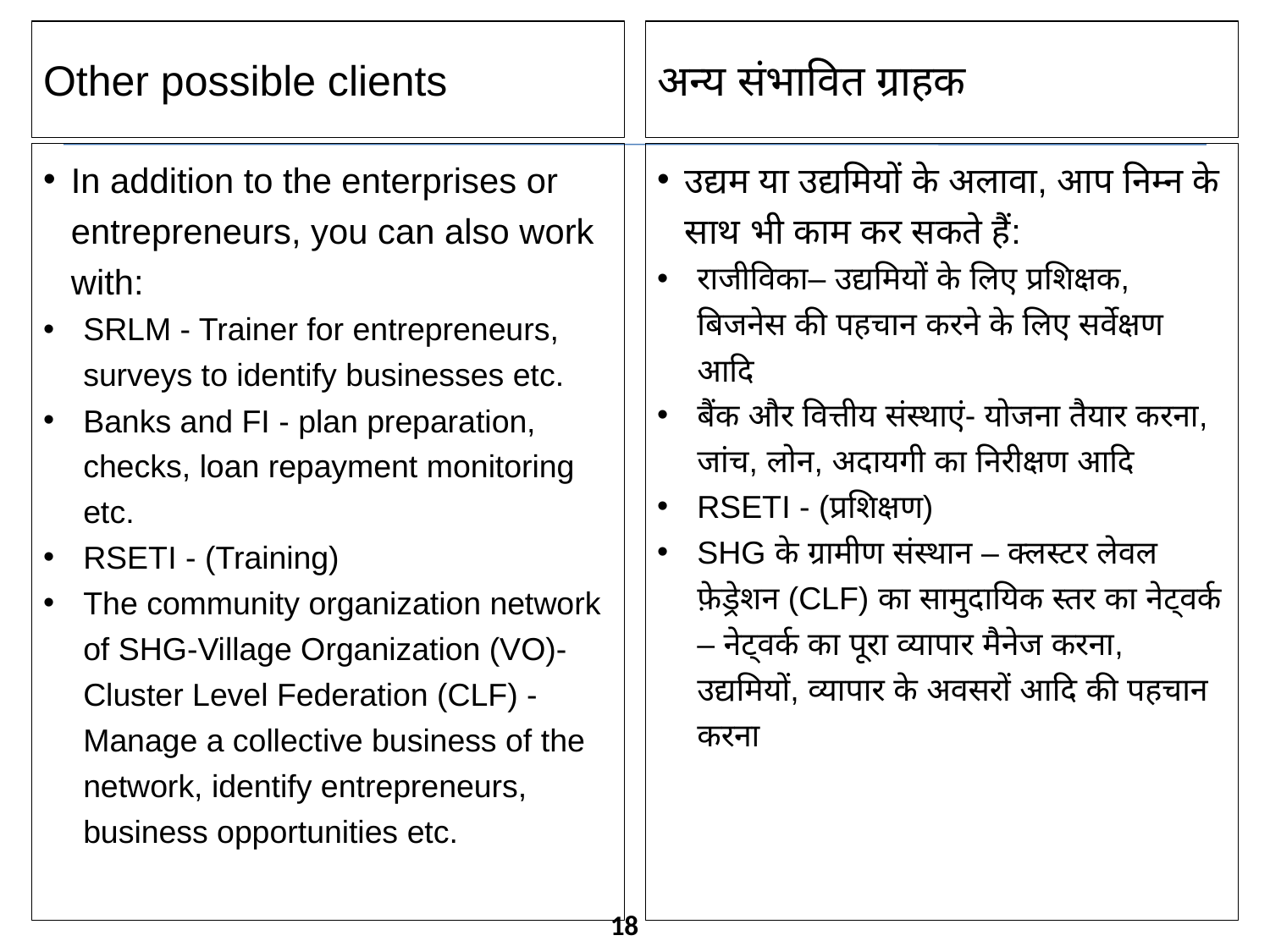

Other possible clients
अन्य संभावित ग्राहक

In addition to the enterprises or entrepreneurs, you can also work with:
SRLM - Trainer for entrepreneurs, surveys to identify businesses etc.
Banks and FI - plan preparation, checks, loan repayment monitoring etc.
RSETI - (Training)
The community organization network of SHG-Village Organization (VO)-Cluster Level Federation (CLF) - Manage a collective business of the network, identify entrepreneurs, business opportunities etc.
उद्यम या उद्यमियों के अलावा, आप निम्न के साथ भी काम कर सकते हैं:
राजीविका– उद्यमियों के लिए प्रशिक्षक, बिजनेस की पहचान करने के लिए सर्वेक्षण आदि
बैंक और वित्तीय संस्थाएं- योजना तैयार करना, जांच, लोन, अदायगी का निरीक्षण आदि
RSETI - (प्रशिक्षण)
SHG के ग्रामीण संस्थान – क्लस्टर लेवल फ़ेड्रेशन (CLF) का सामुदायिक स्तर का नेट्वर्क – नेट्वर्क का पूरा व्यापार मैनेज करना, उद्यमियों, व्यापार के अवसरों आदि की पहचान करना
18